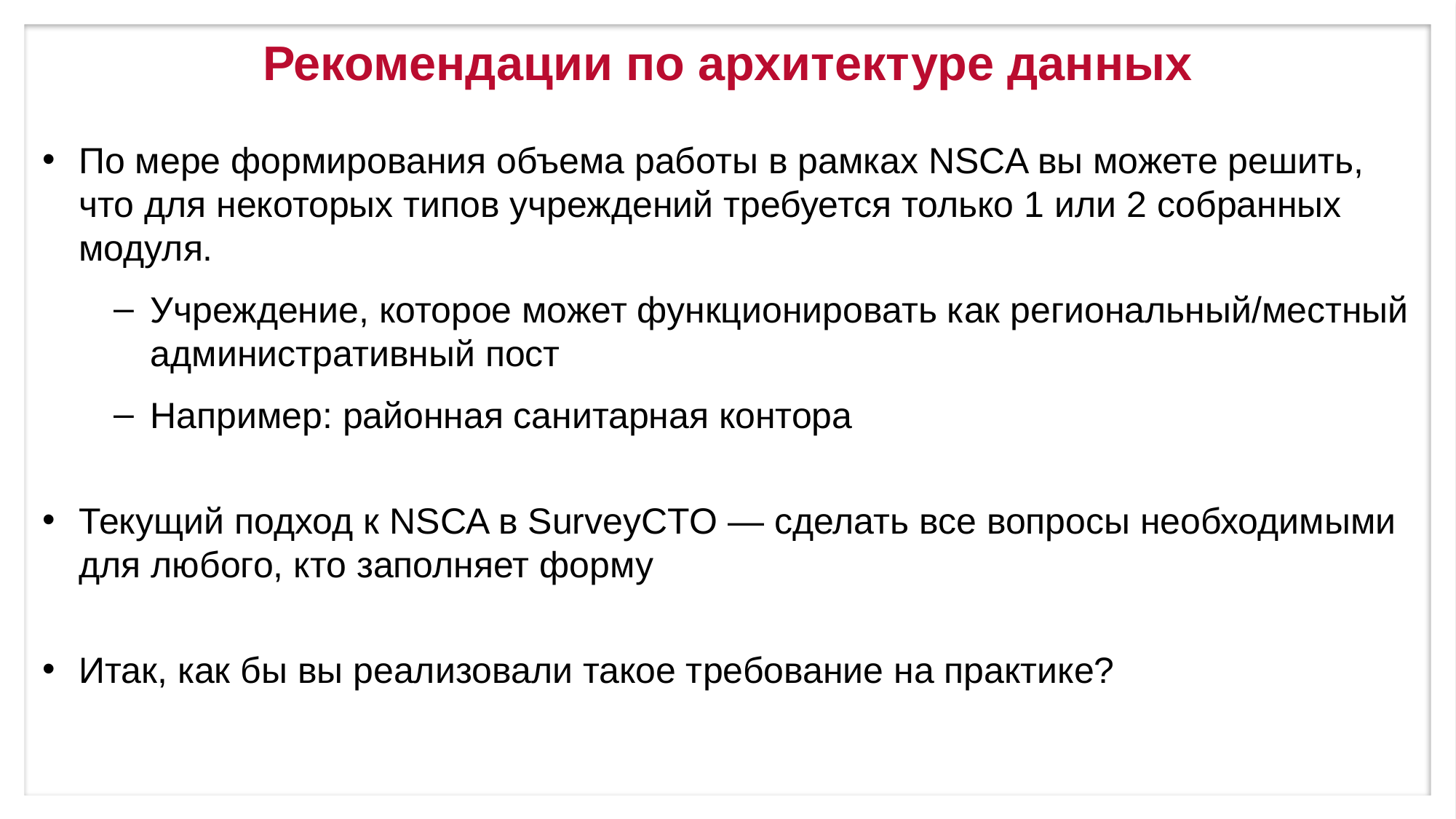

# Рекомендации по архитектуре данных
По мере формирования объема работы в рамках NSCA вы можете решить, что для некоторых типов учреждений требуется только 1 или 2 собранных модуля.
Учреждение, которое может функционировать как региональный/местный административный пост
Например: районная санитарная контора
Текущий подход к NSCA в SurveyCTO — сделать все вопросы необходимыми для любого, кто заполняет форму
Итак, как бы вы реализовали такое требование на практике?